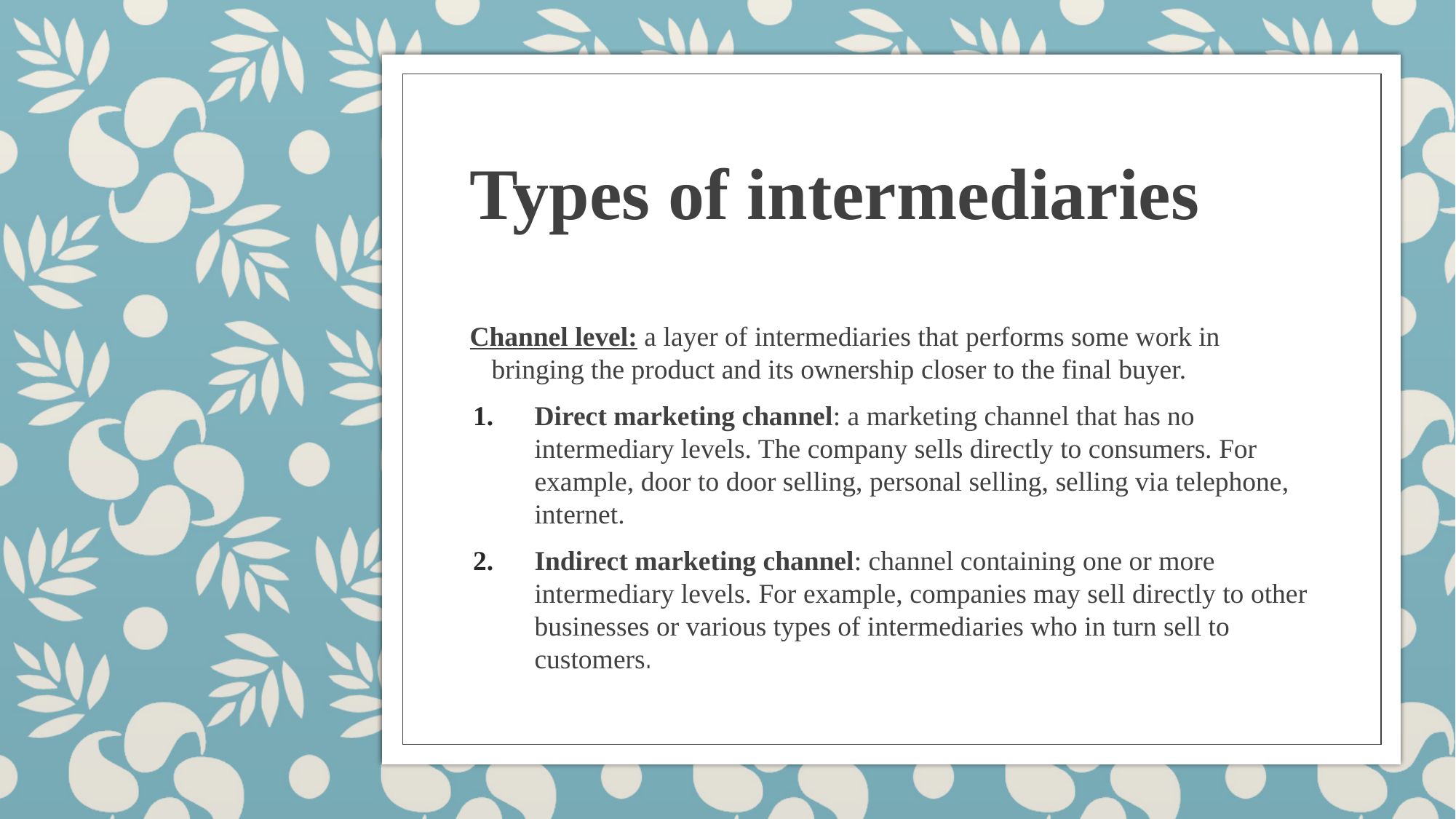

# Types of intermediaries
Channel level: a layer of intermediaries that performs some work in bringing the product and its ownership closer to the final buyer.
Direct marketing channel: a marketing channel that has no intermediary levels. The company sells directly to consumers. For example, door to door selling, personal selling, selling via telephone, internet.
Indirect marketing channel: channel containing one or more intermediary levels. For example, companies may sell directly to other businesses or various types of intermediaries who in turn sell to customers.